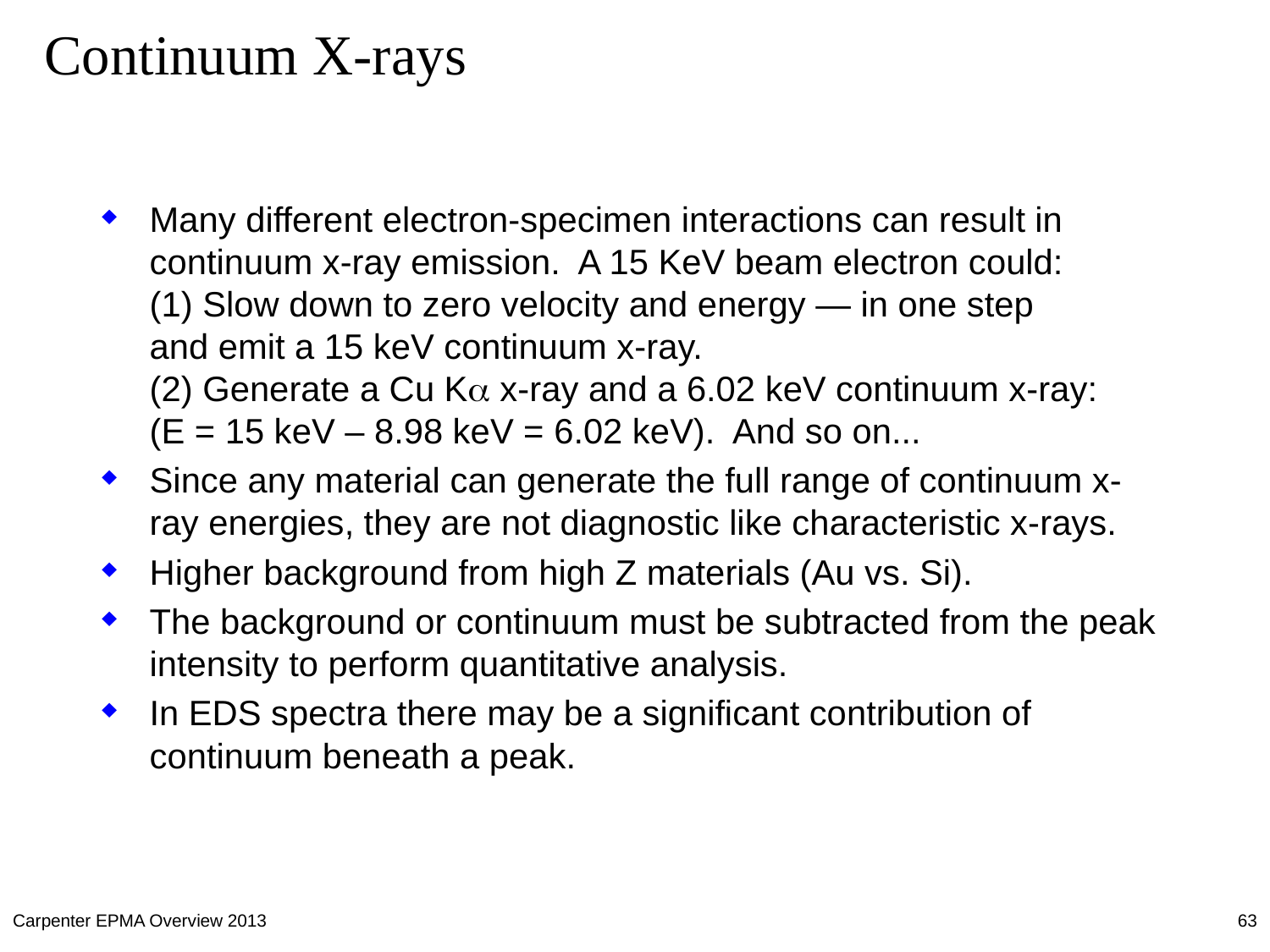

# Continuum X-rays
Many different electron-specimen interactions can result in continuum x-ray emission.  A 15 KeV beam electron could:
(1) Slow down to zero velocity and energy — in one step
and emit a 15 keV continuum x-ray.
(2) Generate a Cu Kα x-ray and a 6.02 keV continuum x-ray:
(E = 15 keV – 8.98 keV = 6.02 keV).  And so on...
Since any material can generate the full range of continuum x-ray energies, they are not diagnostic like characteristic x-rays.
Higher background from high Z materials (Au vs. Si).
The background or continuum must be subtracted from the peak intensity to perform quantitative analysis.
In EDS spectra there may be a significant contribution of continuum beneath a peak.

Carpenter EPMA Overview 2013
63